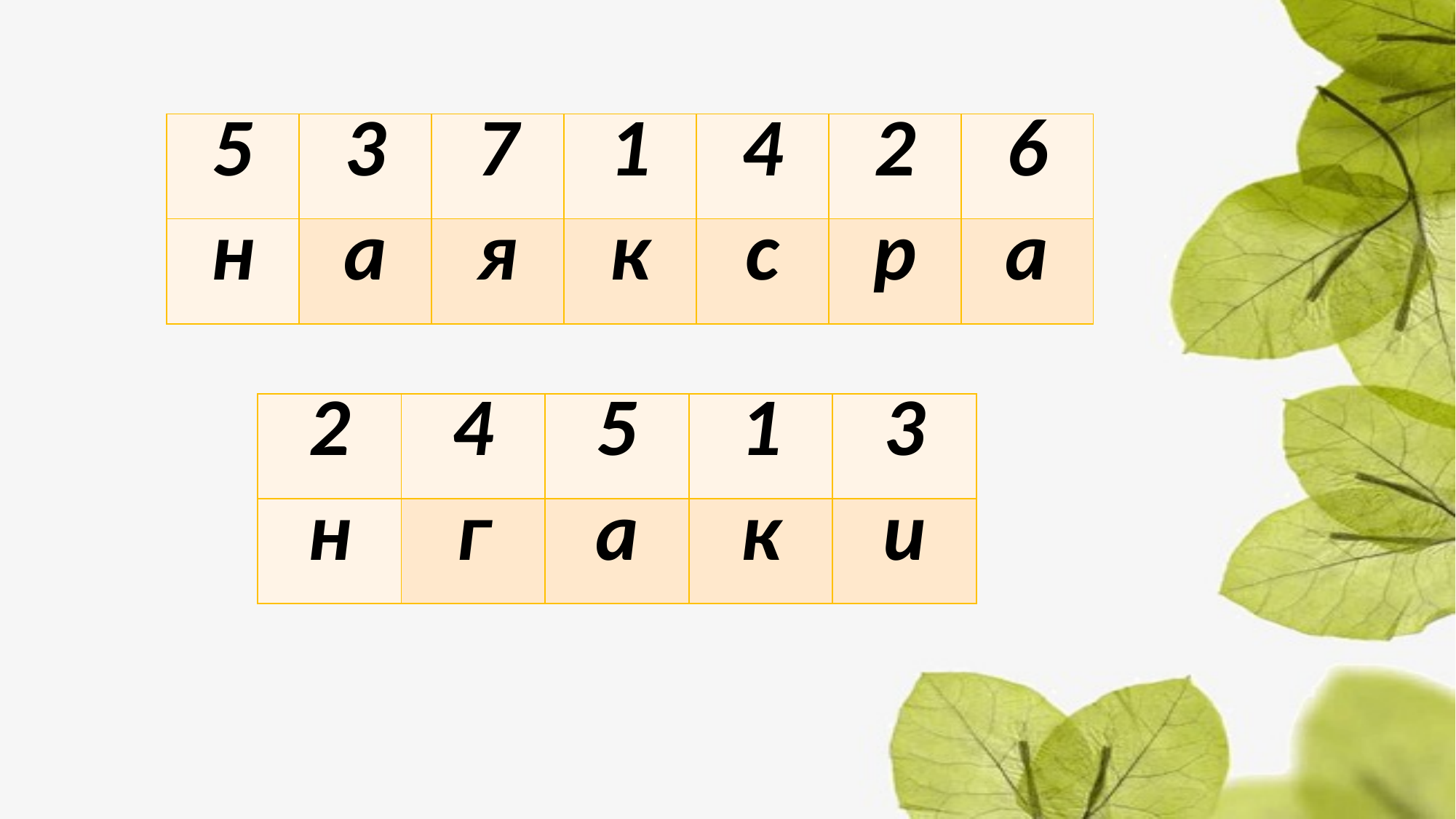

| 5 | 3 | 7 | 1 | 4 | 2 | 6 |
| --- | --- | --- | --- | --- | --- | --- |
| н | а | я | к | с | р | а |
| 2 | 4 | 5 | 1 | 3 |
| --- | --- | --- | --- | --- |
| н | г | а | к | и |